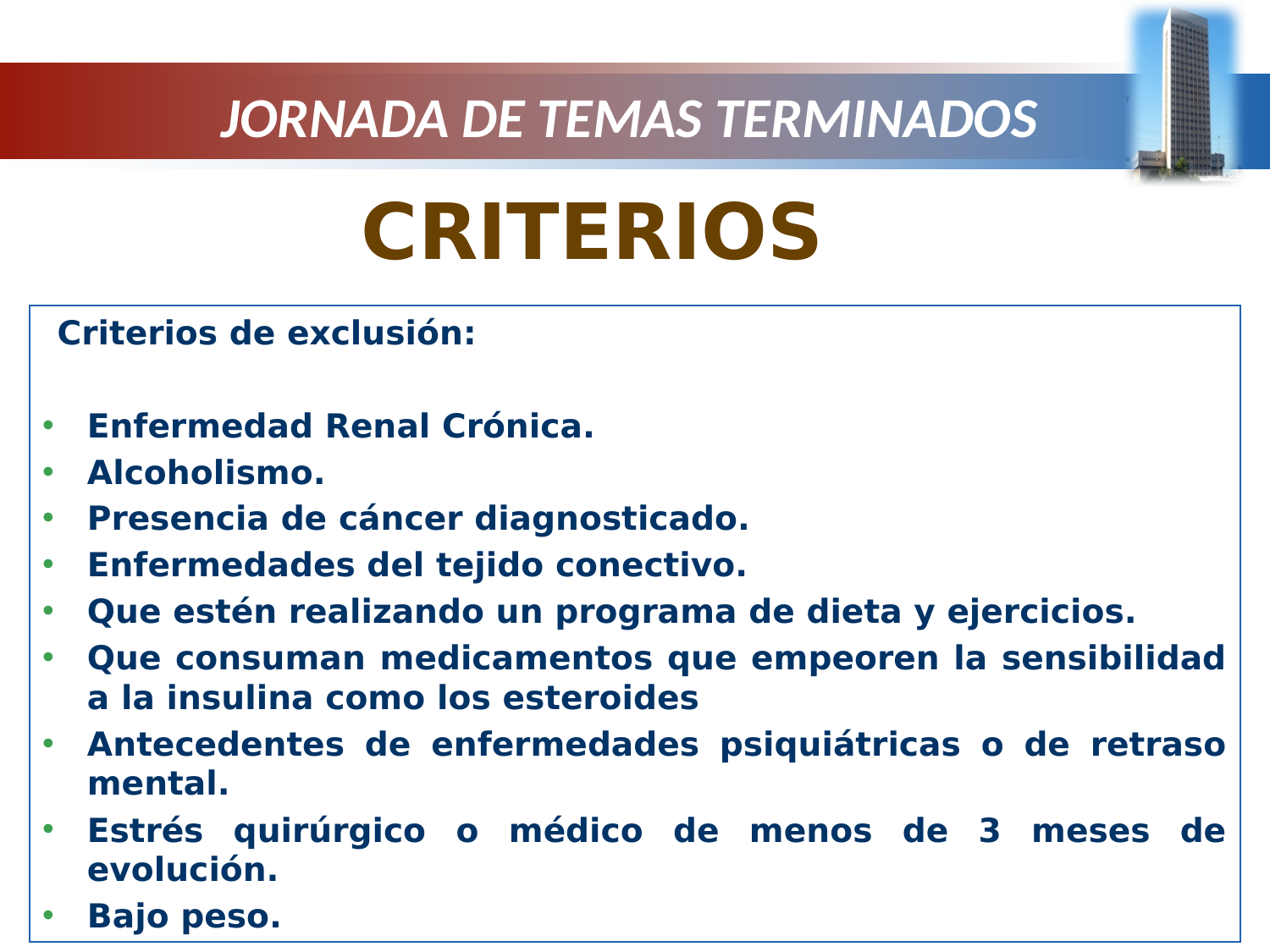

# JORNADA DE TEMAS TERMINADOS
CRITERIOS
Criterios de exclusión:

Enfermedad Renal Crónica.
Alcoholismo.
Presencia de cáncer diagnosticado.
Enfermedades del tejido conectivo.
Que estén realizando un programa de dieta y ejercicios.
Que consuman medicamentos que empeoren la sensibilidad a la insulina como los esteroides
Antecedentes de enfermedades psiquiátricas o de retraso mental.
Estrés quirúrgico o médico de menos de 3 meses de evolución.
Bajo peso.